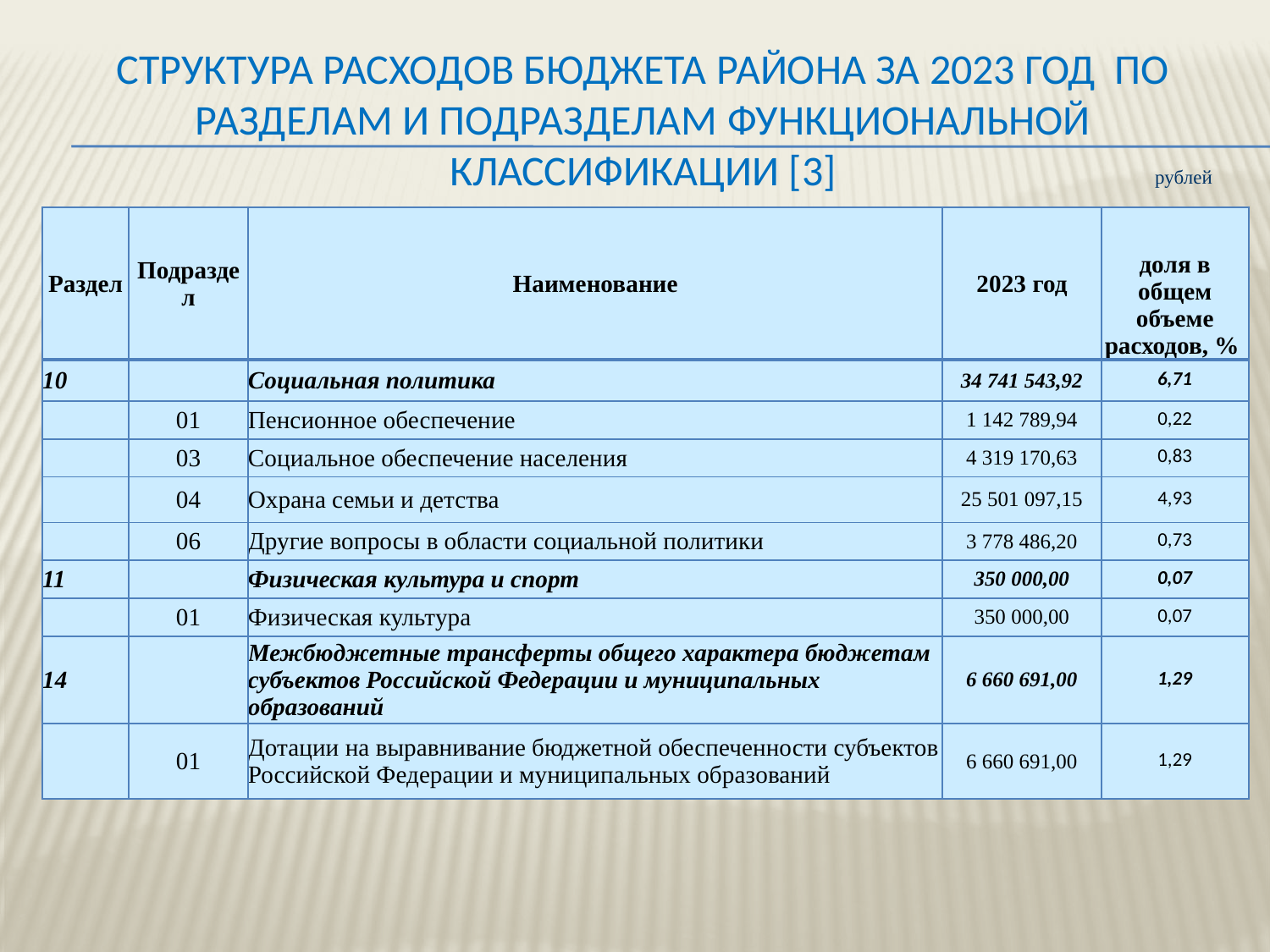

# Структура расходов бюджета района за 2023 год  по разделам и подразделам функциональной классификации [3]
рублей
| Раздел | Подраздел | Наименование | 2023 год | доля в общем объеме расходов, % |
| --- | --- | --- | --- | --- |
| 10 |  | Социальная политика | 34 741 543,92 | 6,71 |
|  | 01 | Пенсионное обеспечение | 1 142 789,94 | 0,22 |
|  | 03 | Социальное обеспечение населения | 4 319 170,63 | 0,83 |
|  | 04 | Охрана семьи и детства | 25 501 097,15 | 4,93 |
|  | 06 | Другие вопросы в области социальной политики | 3 778 486,20 | 0,73 |
| 11 |  | Физическая культура и спорт | 350 000,00 | 0,07 |
|  | 01 | Физическая культура | 350 000,00 | 0,07 |
| 14 |  | Межбюджетные трансферты общего характера бюджетам субъектов Российской Федерации и муниципальных образований | 6 660 691,00 | 1,29 |
|  | 01 | Дотации на выравнивание бюджетной обеспеченности субъектов Российской Федерации и муниципальных образований | 6 660 691,00 | 1,29 |